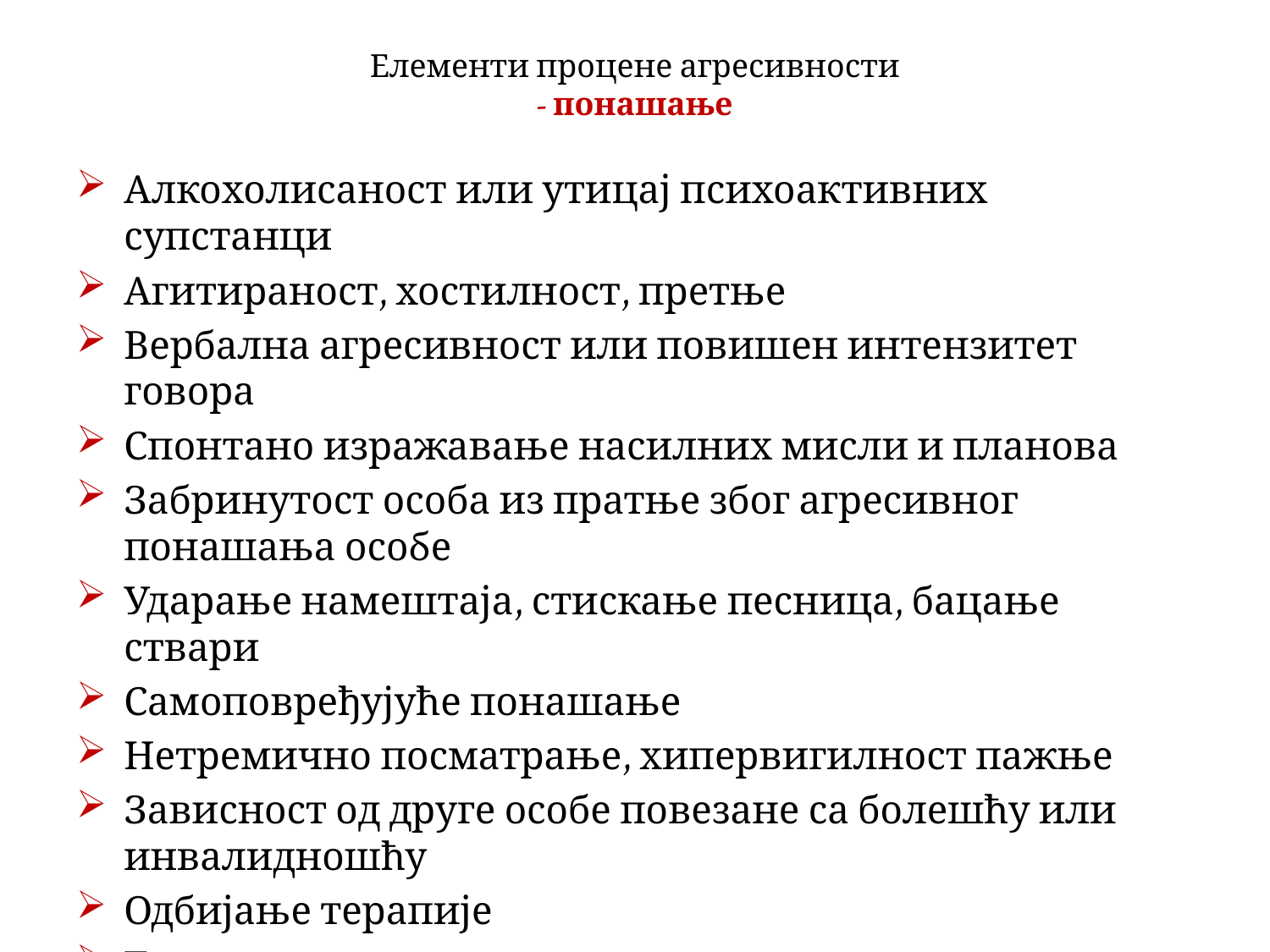

# Елементи процене агресивности - понашање
Алкохолисаност или утицај психоактивних супстанци
Агитираност, хостилност, претње
Вербална агресивност или повишен интензитет говора
Спонтано изражавање насилних мисли и планова
Забринутост особа из пратње због агресивног понашања особе
Ударање намештаја, стискање песница, бацање ствари
Самоповређујуће понашање
Нетремично посматрање, хипервигилност пажње
Зависност од друге особе повезане са болешћу или инвалидношћу
Одбијање терапије
Тражење лекова или дроге
Поседовање оружја или других опасних предмет